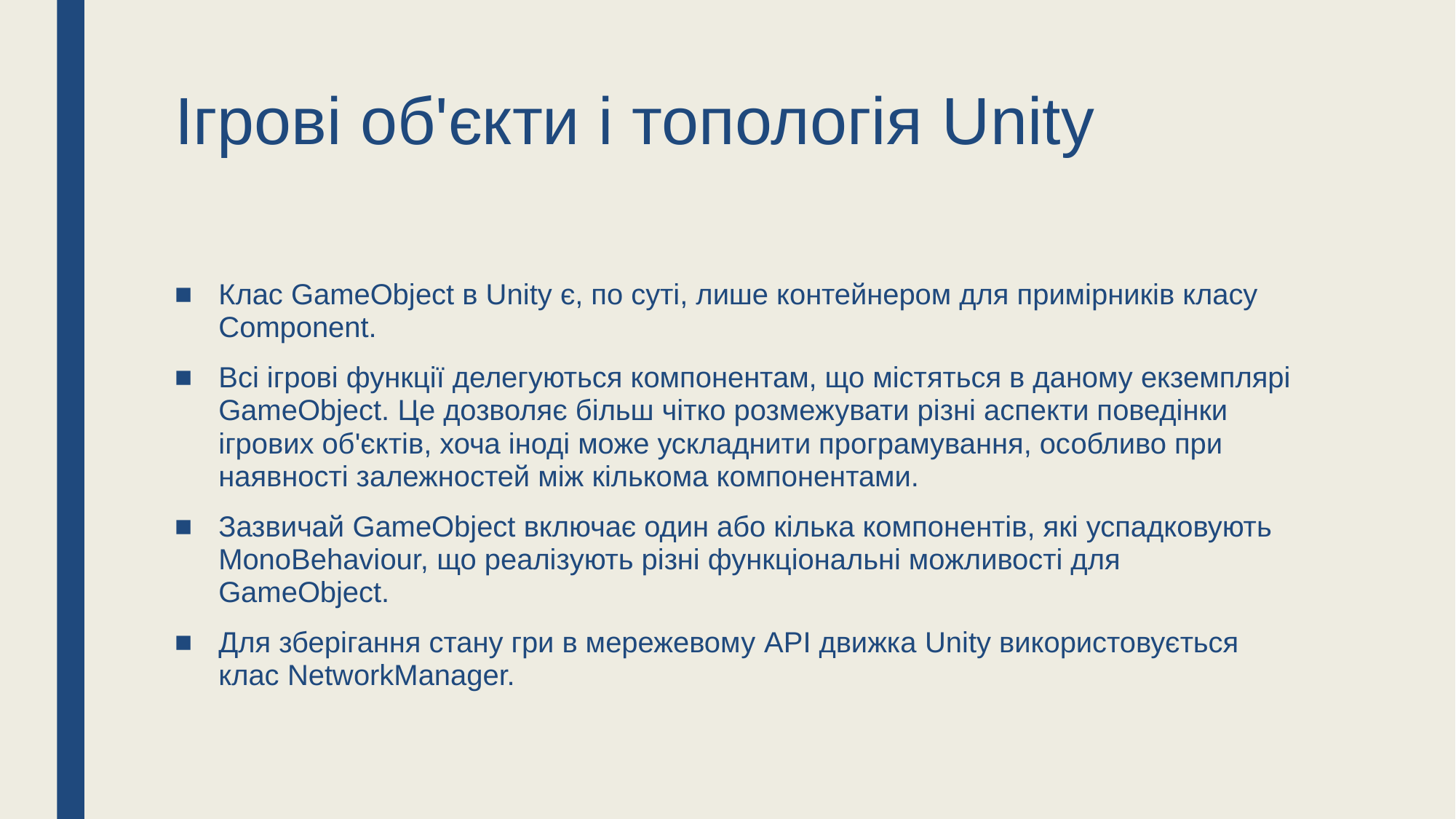

# Ігрові об'єкти і топологія Unity
Клас GameObject в Unity є, по суті, лише контейнером для примірників класу Component.
Всі ігрові функції делегуються компонентам, що містяться в даному екземплярі GameObject. Це дозволяє більш чітко розмежувати різні аспекти поведінки ігрових об'єктів, хоча іноді може ускладнити програмування, особливо при наявності залежностей між кількома компонентами.
Зазвичай GameObject включає один або кілька компонентів, які успадковують MonoBehaviour, що реалізують різні функціональні можливості для GameObject.
Для зберігання стану гри в мережевому API движка Unity використовується клас NetworkManager.